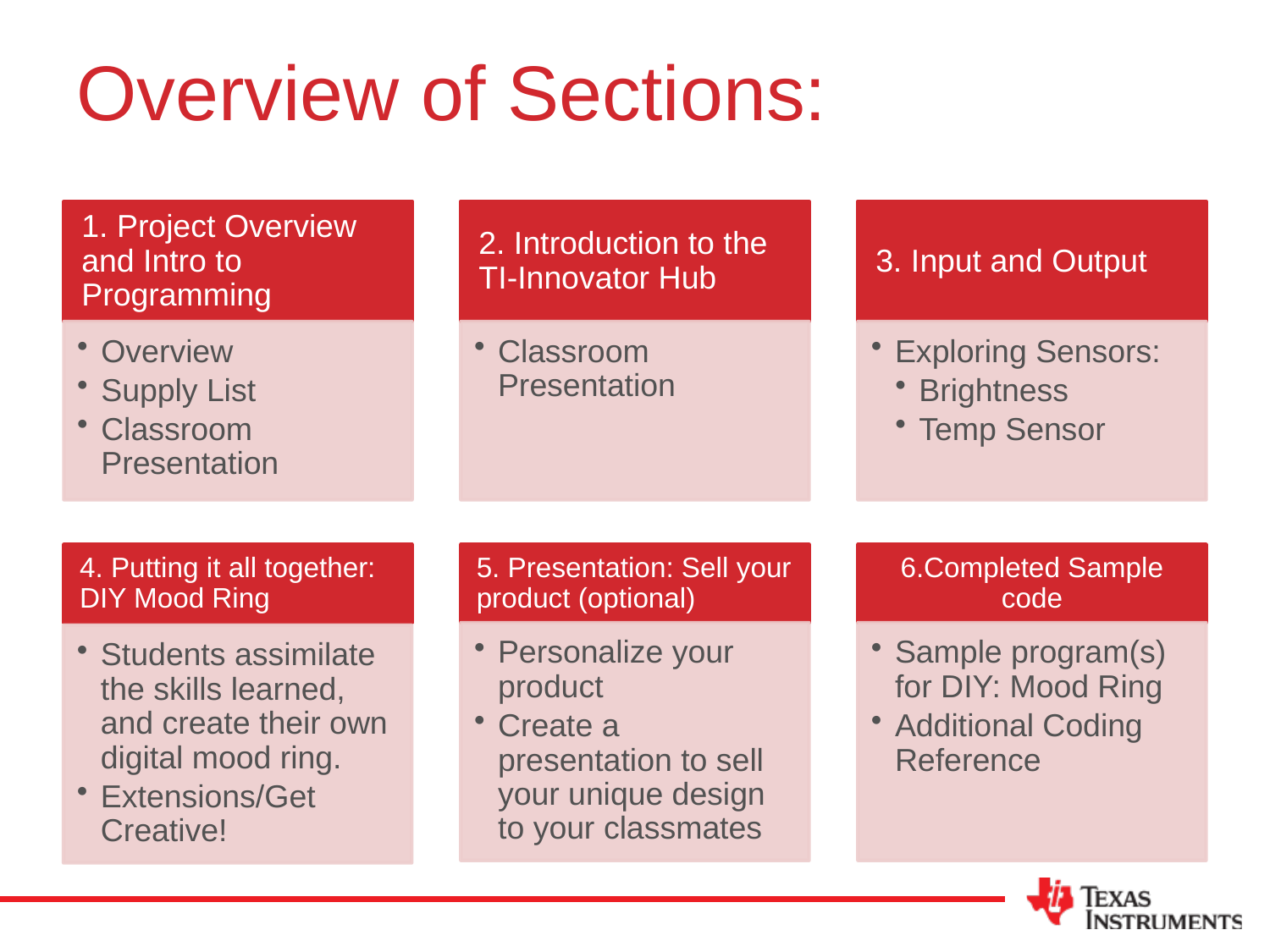

# Overview of Sections:
1. Project Overview and Intro to Programming
Overview
Supply List
Classroom Presentation
2. Introduction to the
TI-Innovator Hub
Classroom Presentation
3. Input and Output
Exploring Sensors:
Brightness
Temp Sensor
4. Putting it all together: DIY Mood Ring
Students assimilate the skills learned, and create their own digital mood ring.
Extensions/Get Creative!
5. Presentation: Sell your product (optional)
Personalize your product
Create a presentation to sell your unique design to your classmates
6.Completed Sample code
Sample program(s)  for DIY: Mood Ring
Additional Coding Reference